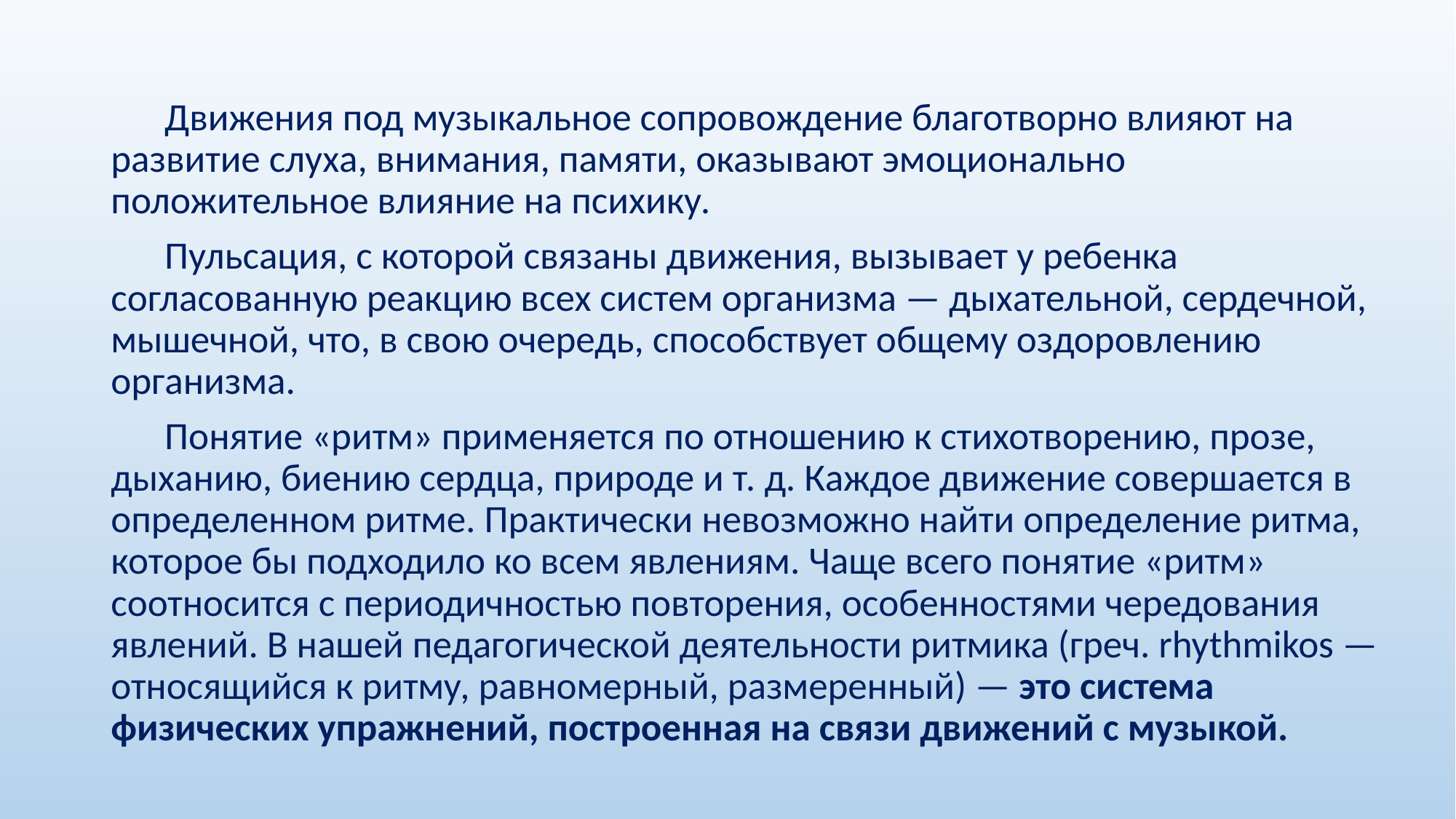

Движения под музыкальное сопровождение благотворно влияют на развитие слуха, внимания, памяти, оказывают эмоционально положительное влияние на психику.
Пульсация, с которой связаны движения, вызывает у ребенка согласованную реакцию всех систем организма — дыхательной, сердечной, мышечной, что, в свою очередь, способствует общему оздоровлению организма.
Понятие «ритм» применяется по отношению к стихотворению, прозе, дыханию, биению сердца, природе и т. д. Каждое движение совершается в определенном ритме. Практически невозможно найти определение ритма, которое бы подходило ко всем явлениям. Чаще всего понятие «ритм» соотносится с периодичностью повторения, особенностями чередования явлений. В нашей педагогической деятельности ритмика (греч. rhythmikos — относящийся к ритму, равномерный, размеренный) — это система физических упражнений, построенная на связи движений с музыкой.